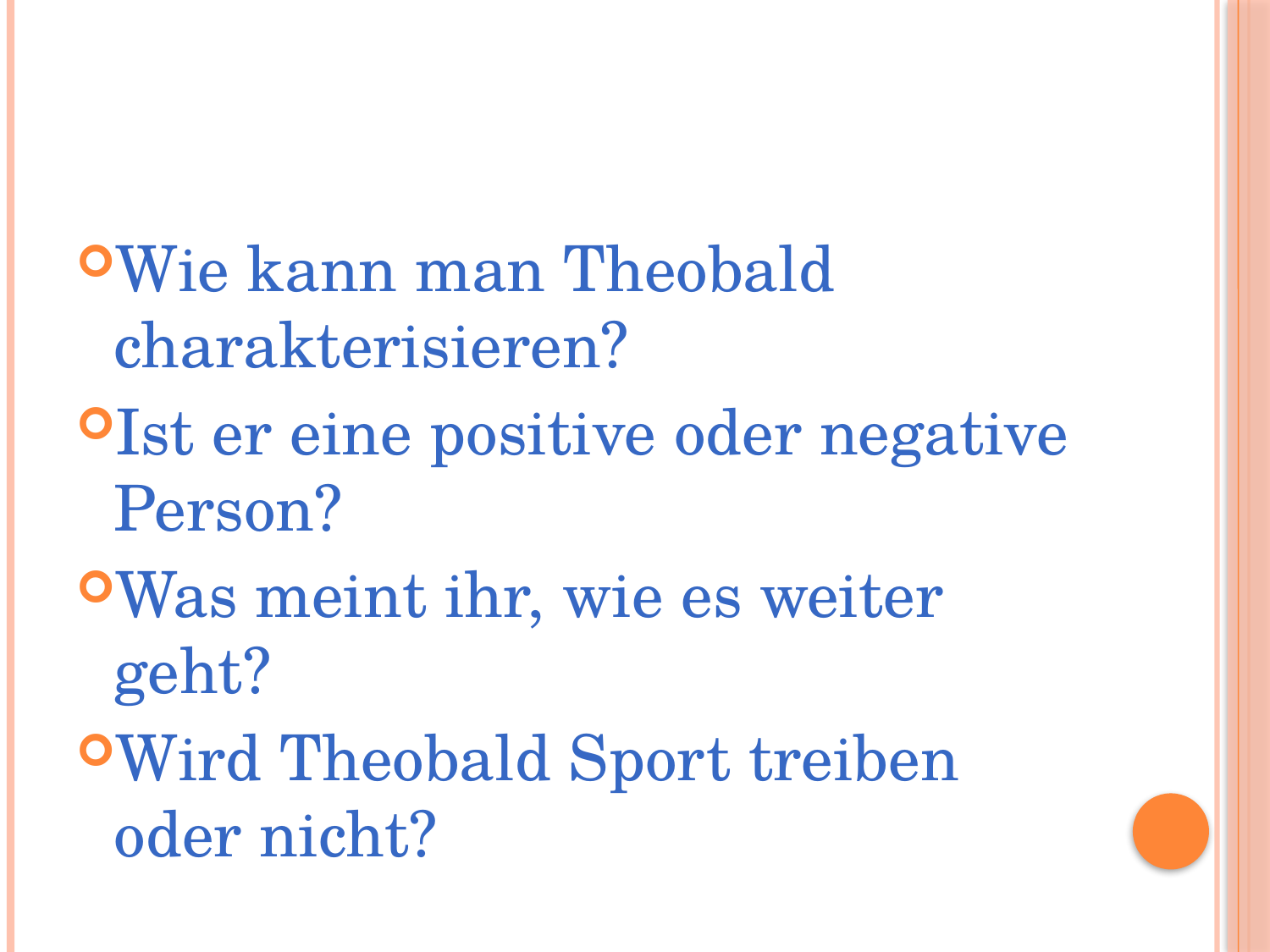

#
Wie kann man Theobald charakterisieren?
Ist er eine positive oder negative Person?
Was meint ihr, wie es weiter geht?
Wird Theobald Sport treiben oder nicht?